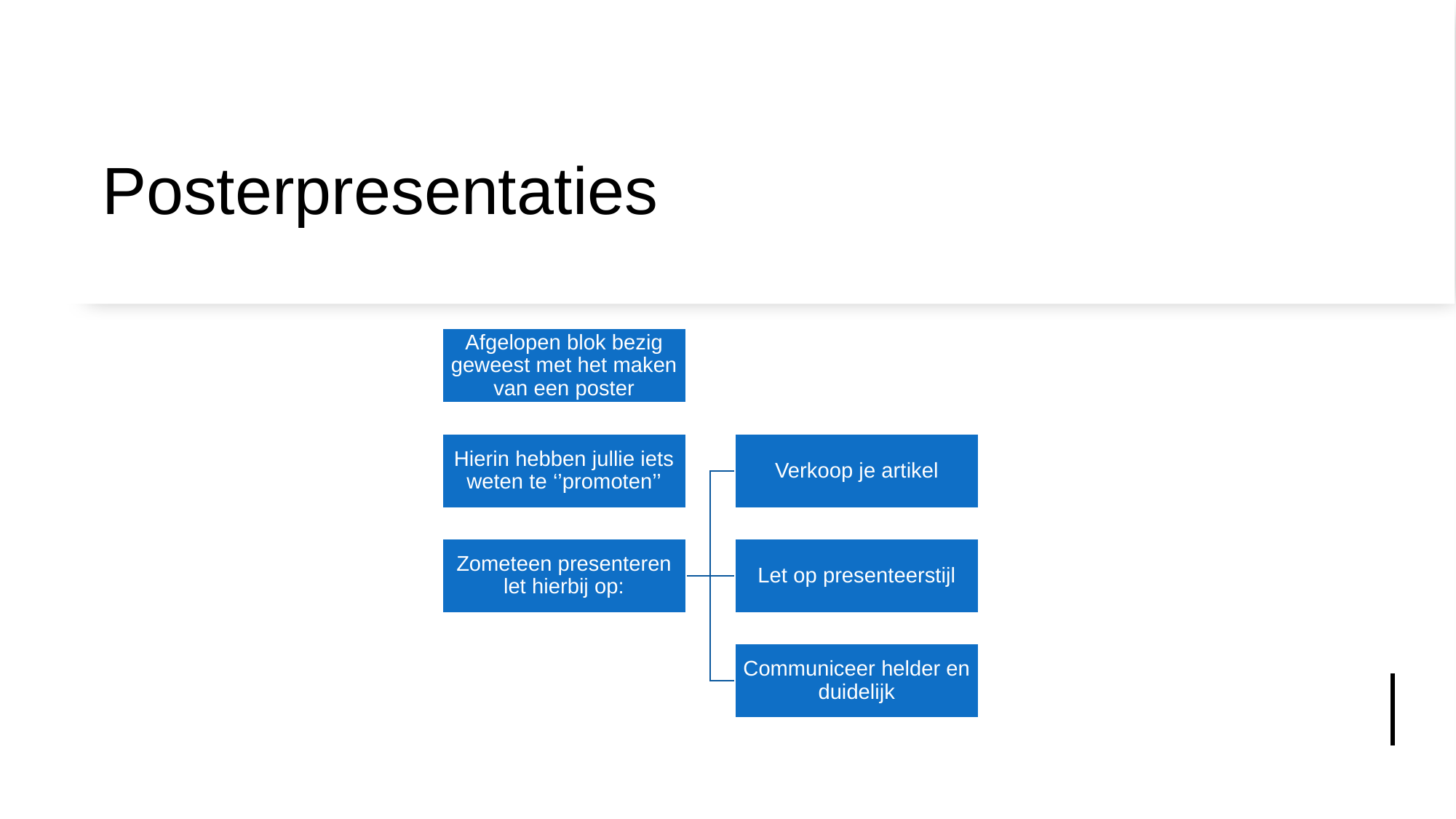

# Posterpresentaties
Afgelopen blok bezig geweest met het maken van een poster
Hierin hebben jullie iets weten te ‘’promoten’’
Zometeen presenteren let hierbij op:
Verkoop je artikel
Let op presenteerstijl
Communiceer helder en duidelijk